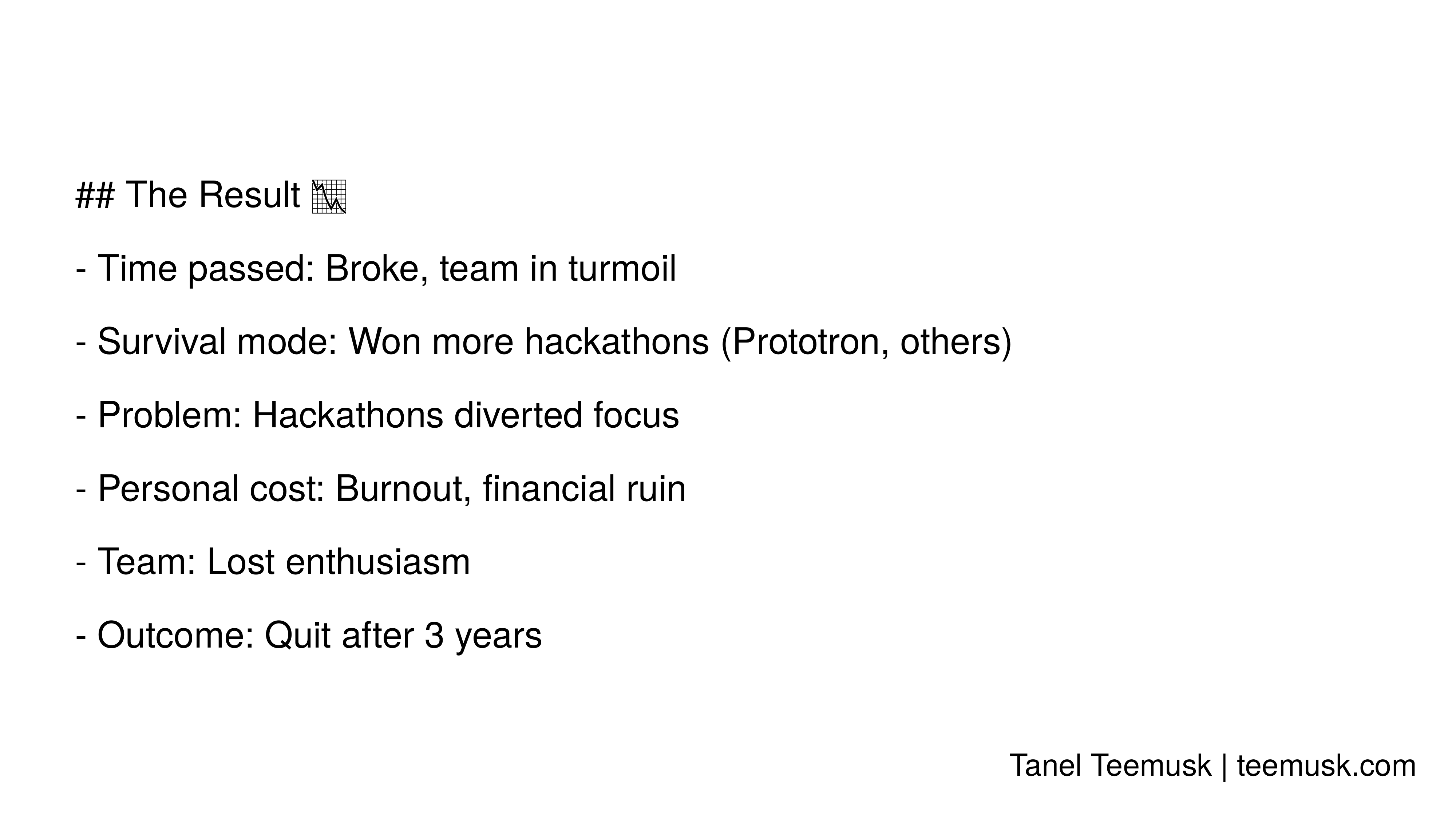

## The Result 📉
- Time passed: Broke, team in turmoil
- Survival mode: Won more hackathons (Prototron, others)
- Problem: Hackathons diverted focus
- Personal cost: Burnout, financial ruin
- Team: Lost enthusiasm
- Outcome: Quit after 3 years
Tanel Teemusk | teemusk.com